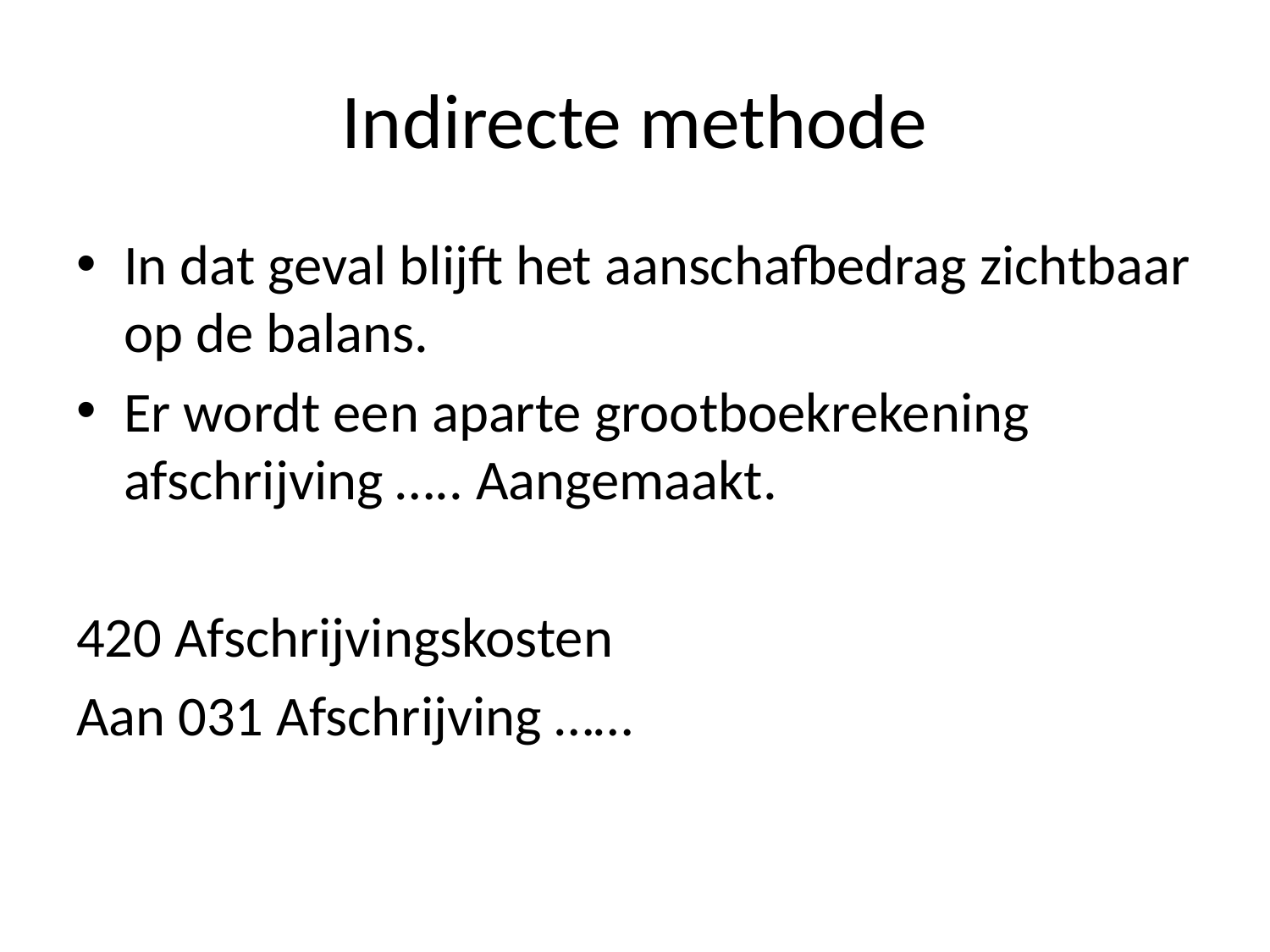

# Indirecte methode
In dat geval blijft het aanschafbedrag zichtbaar op de balans.
Er wordt een aparte grootboekrekening afschrijving ….. Aangemaakt.

420 Afschrijvingskosten
Aan 031 Afschrijving ……